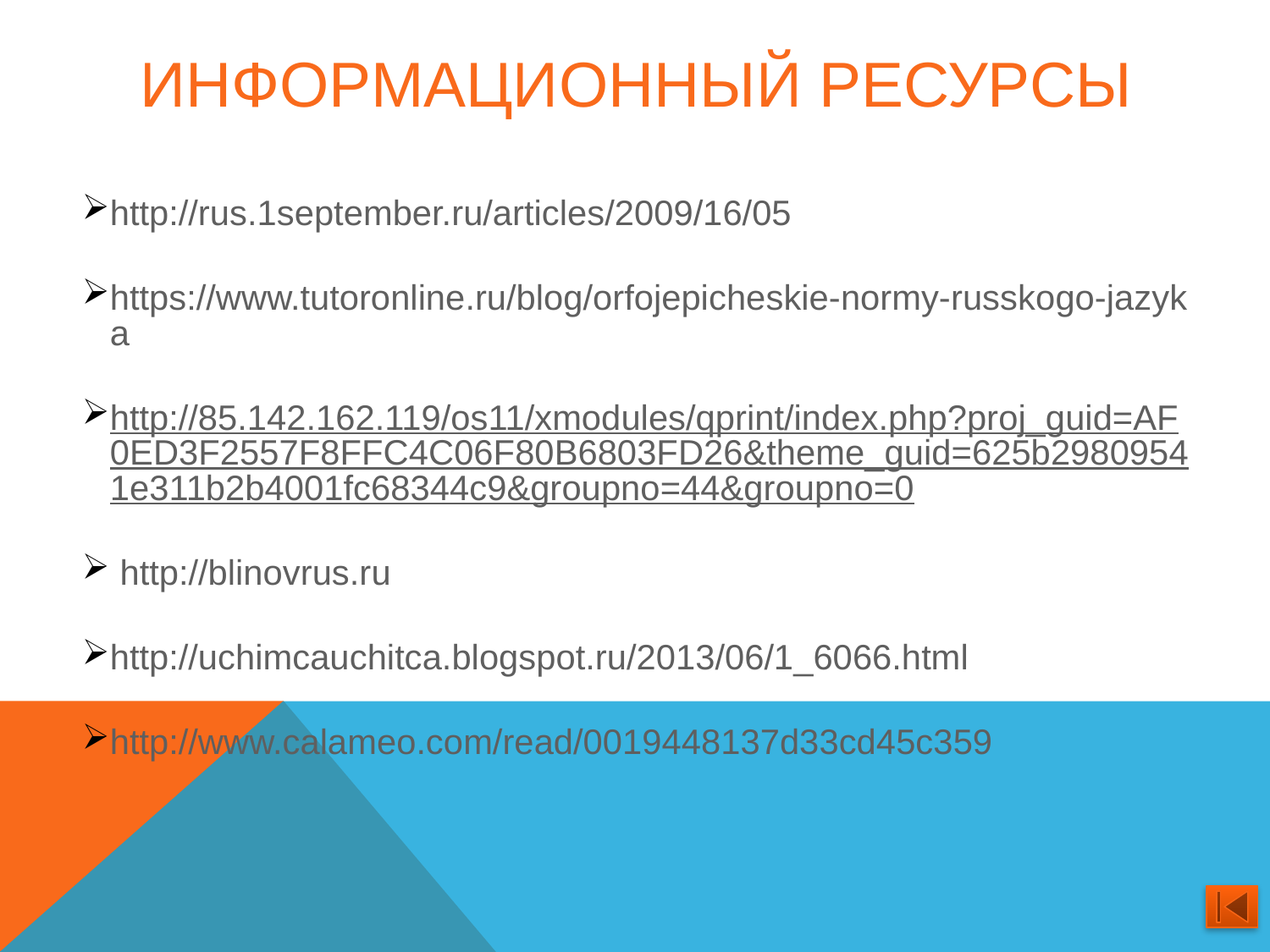

Информационный ресурсы
http://rus.1september.ru/articles/2009/16/05

https://www.tutoronline.ru/blog/orfojepicheskie-normy-russkogo-jazyka

http://85.142.162.119/os11/xmodules/qprint/index.php?proj_guid=AF0ED3F2557F8FFC4C06F80B6803FD26&theme_guid=625b29809541e311b2b4001fc68344c9&groupno=44&groupno=0

 http://blinovrus.ru

http://uchimcauchitca.blogspot.ru/2013/06/1_6066.html

http://www.calameo.com/read/0019448137d33cd45c359